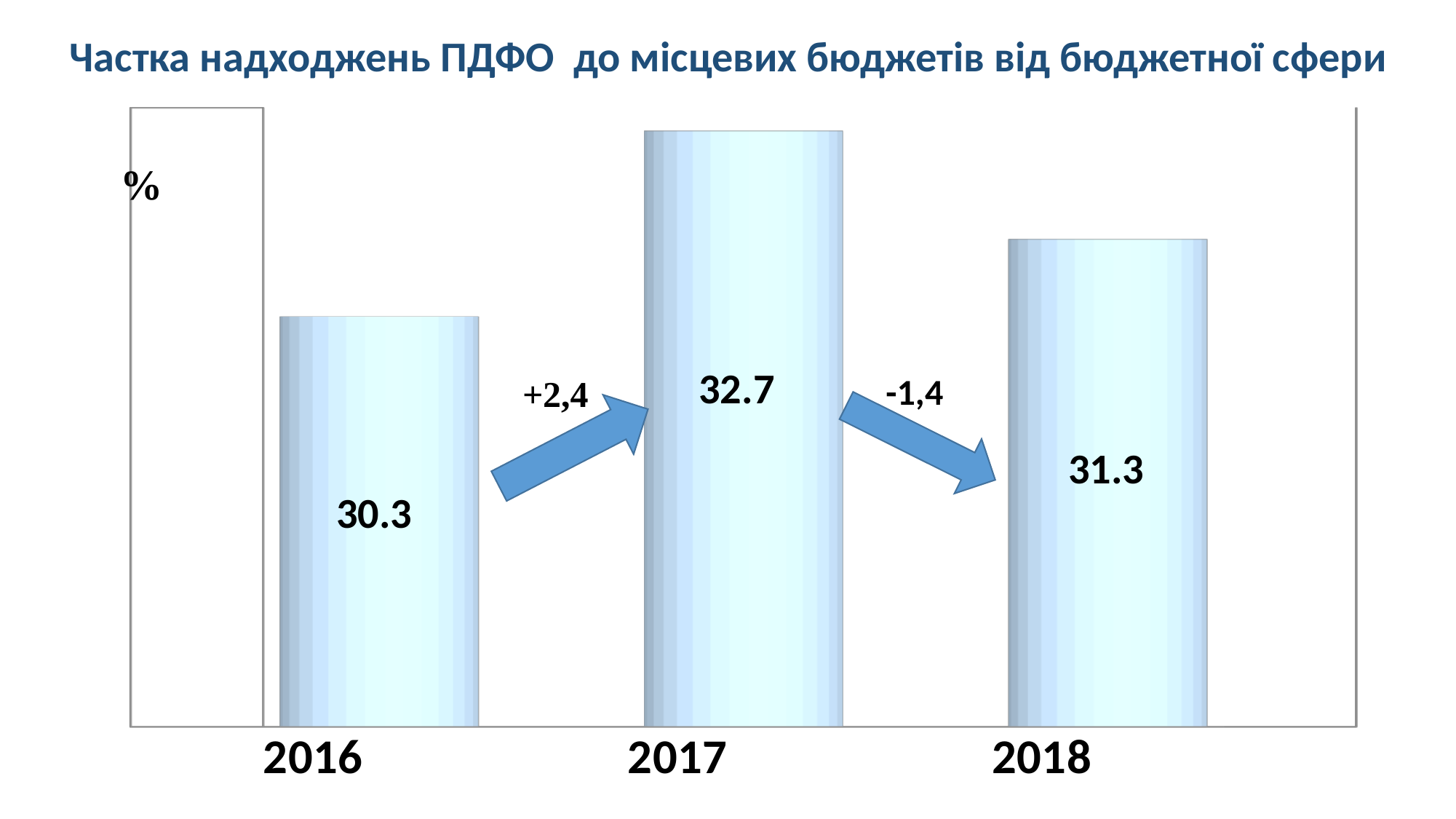

Частка надходжень ПДФО  до місцевих бюджетів від бюджетної сфери

[unsupported chart]

%
-1,4